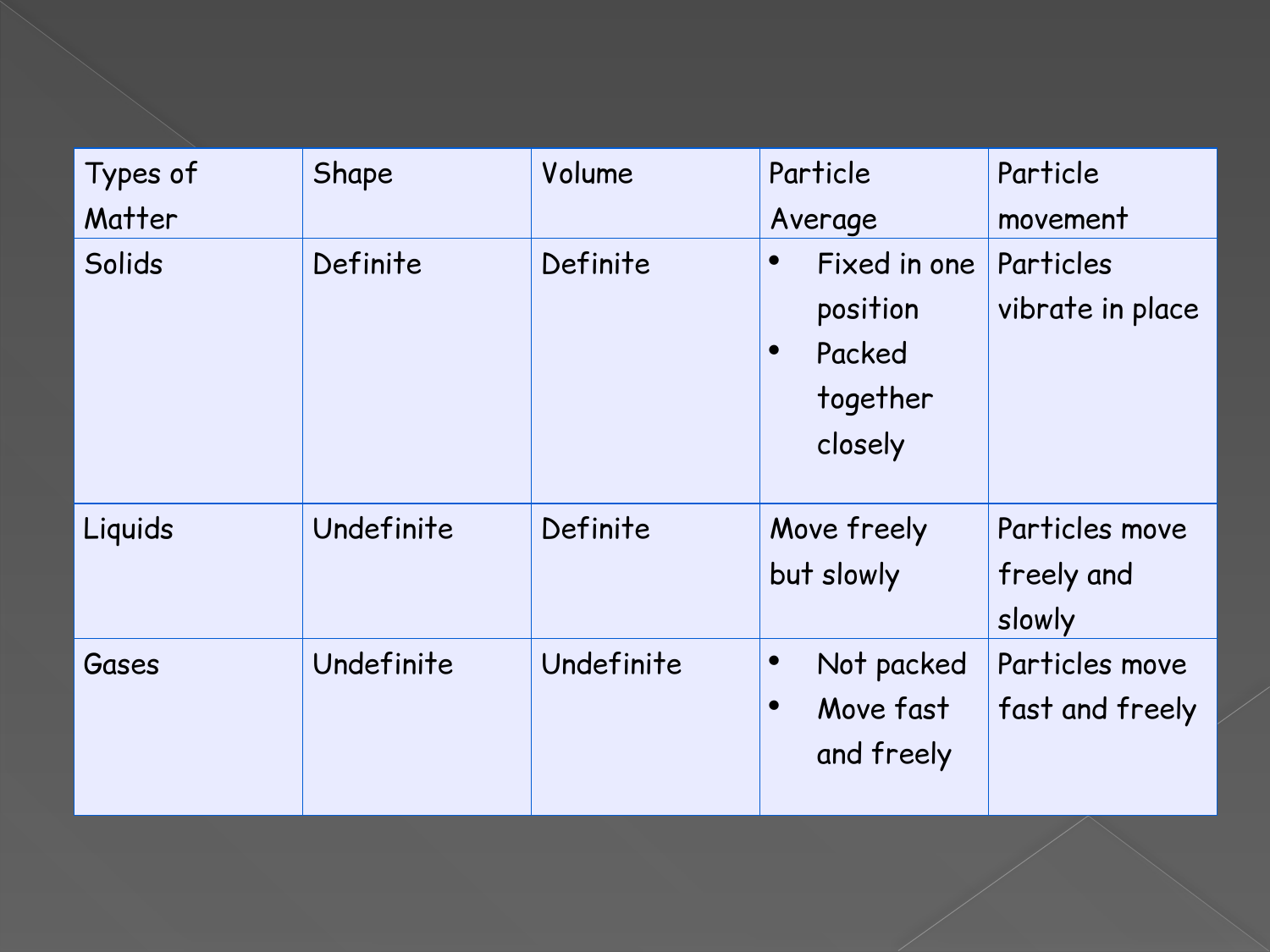

| Types of Matter | Shape | Volume | Particle Average | Particle movement |
| --- | --- | --- | --- | --- |
| Solids | Definite | Definite | Fixed in one position Packed together closely | Particles vibrate in place |
| Liquids | Undefinite | Definite | Move freely but slowly | Particles move freely and slowly |
| Gases | Undefinite | Undefinite | Not packed Move fast and freely | Particles move fast and freely |